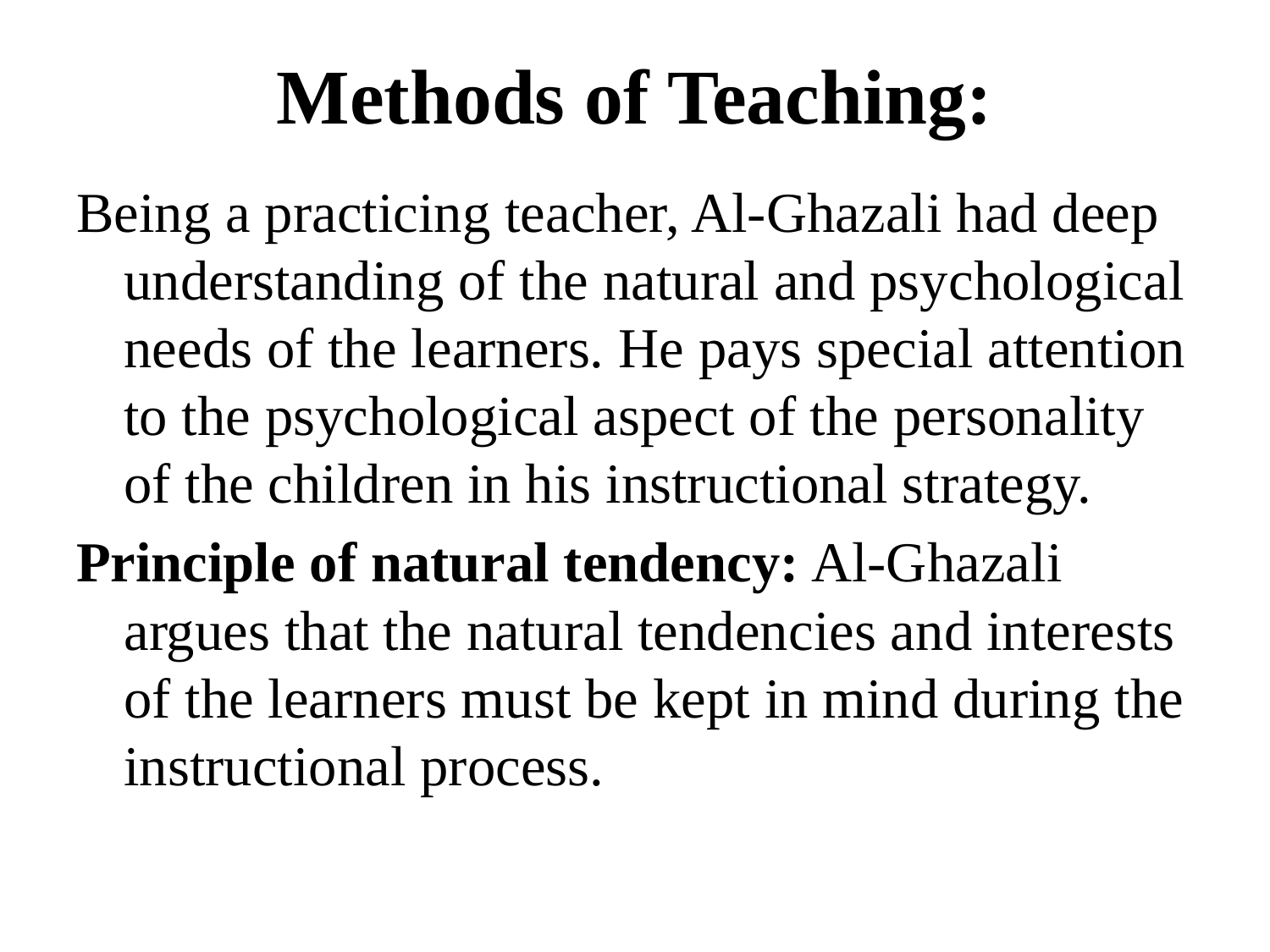

# Methods of Teaching:
Being a practicing teacher, Al-Ghazali had deep understanding of the natural and psychological needs of the learners. He pays special attention to the psychological aspect of the personality of the children in his instructional strategy.
Principle of natural tendency: Al-Ghazali argues that the natural tendencies and interests of the learners must be kept in mind during the instructional process.